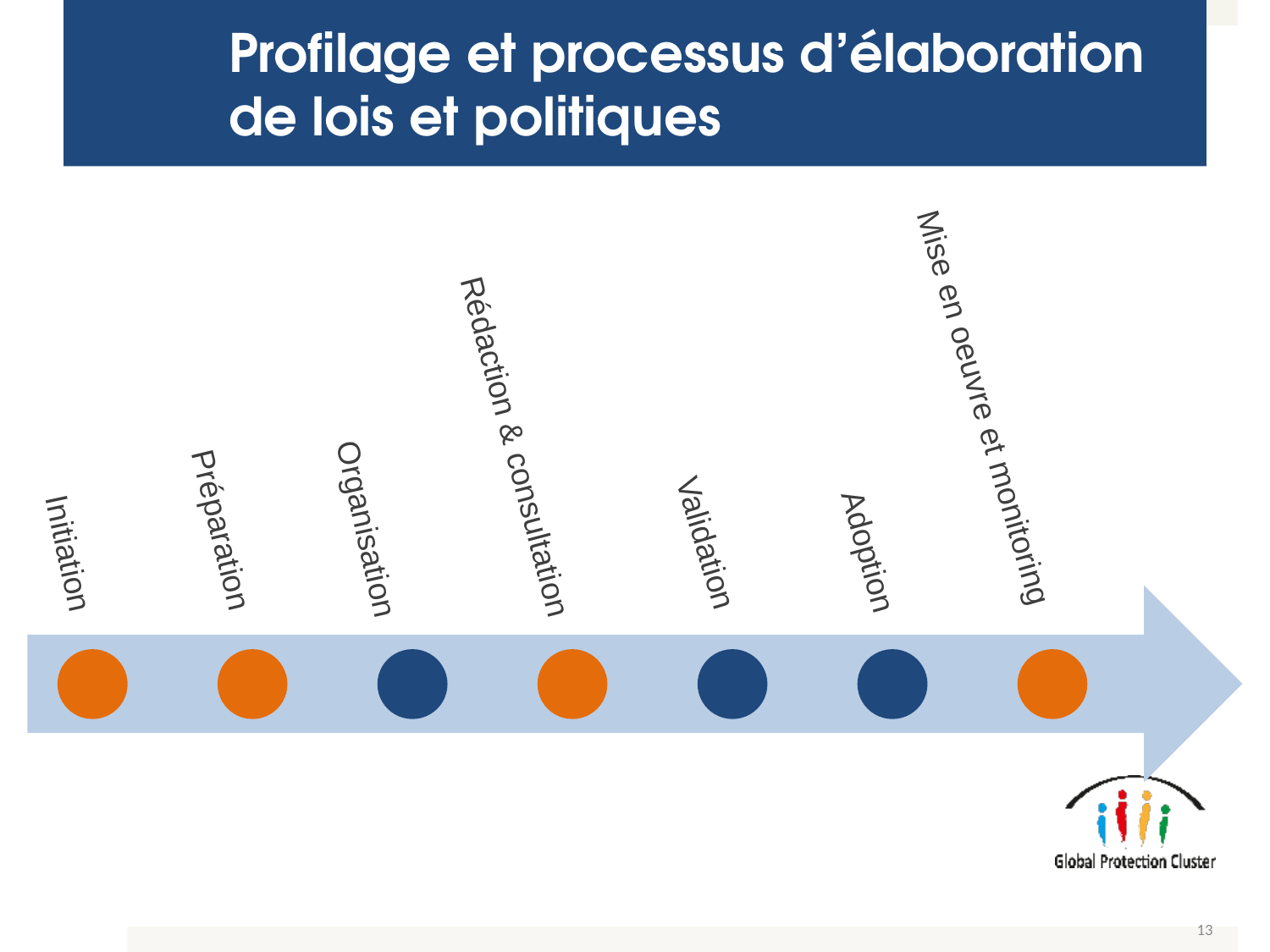

# Profilage et processus d’élaboration de lois et politiques
Mise en oeuvre et monitoring
Préparation
Initiation
Validation
Adoption
Organisation
Rédaction & consultation